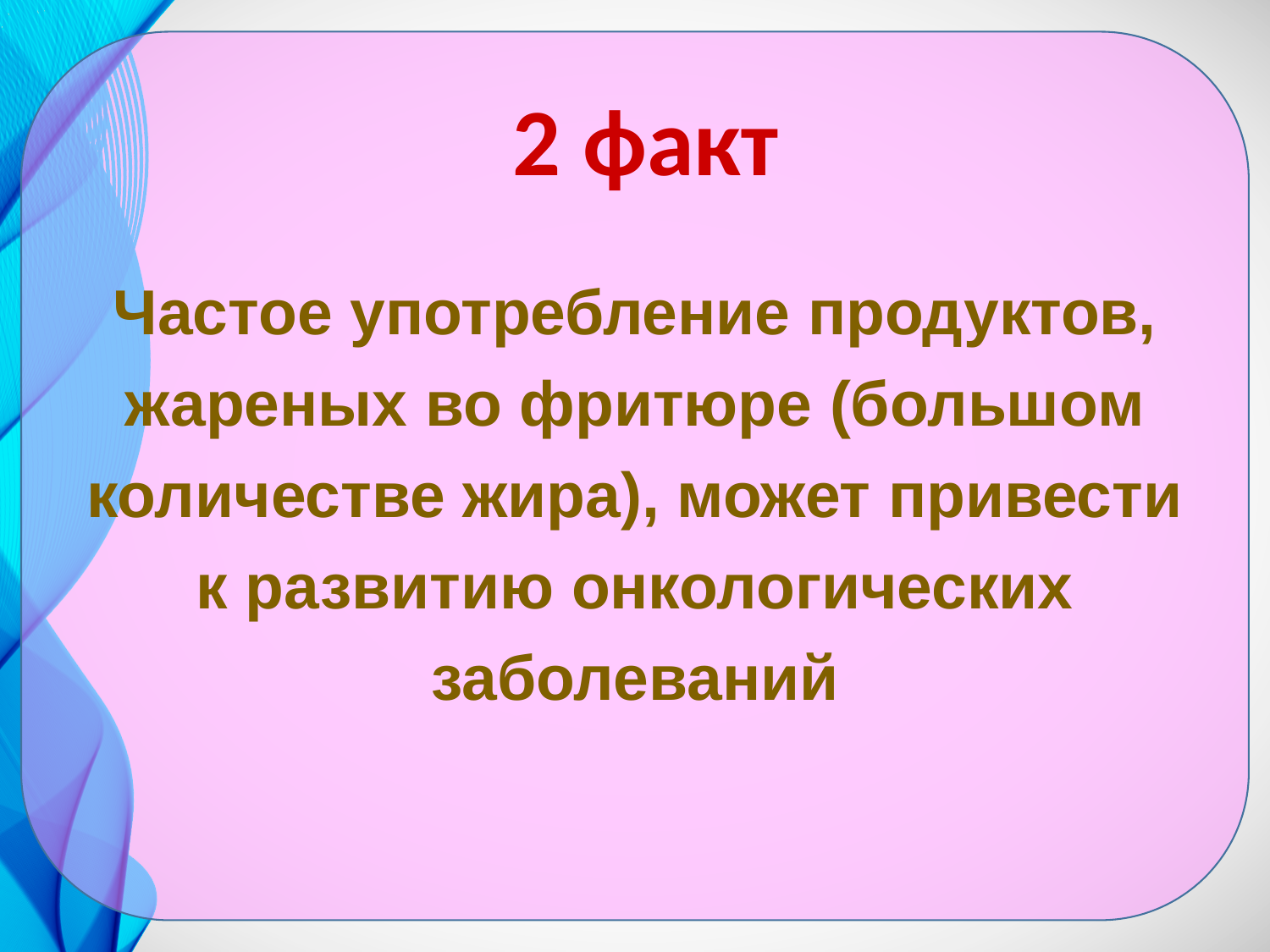

Частое употребление продуктов, жареных во фритюре (большом количестве жира), может привести к развитию онкологических заболеваний

2 факт